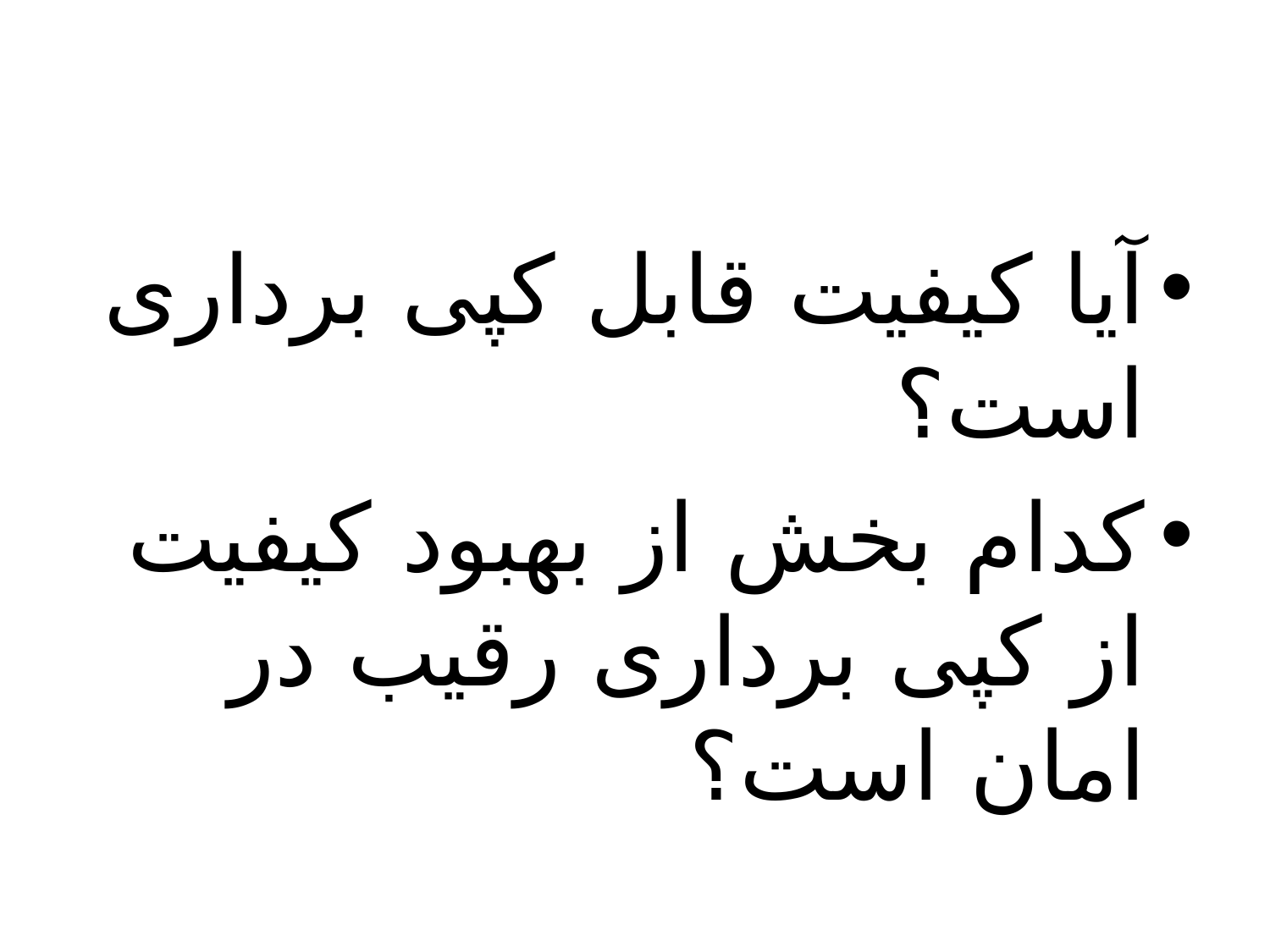

#
آیا کیفیت قابل کپی برداری است؟
کدام بخش از بهبود کیفیت از کپی برداری رقیب در امان است؟